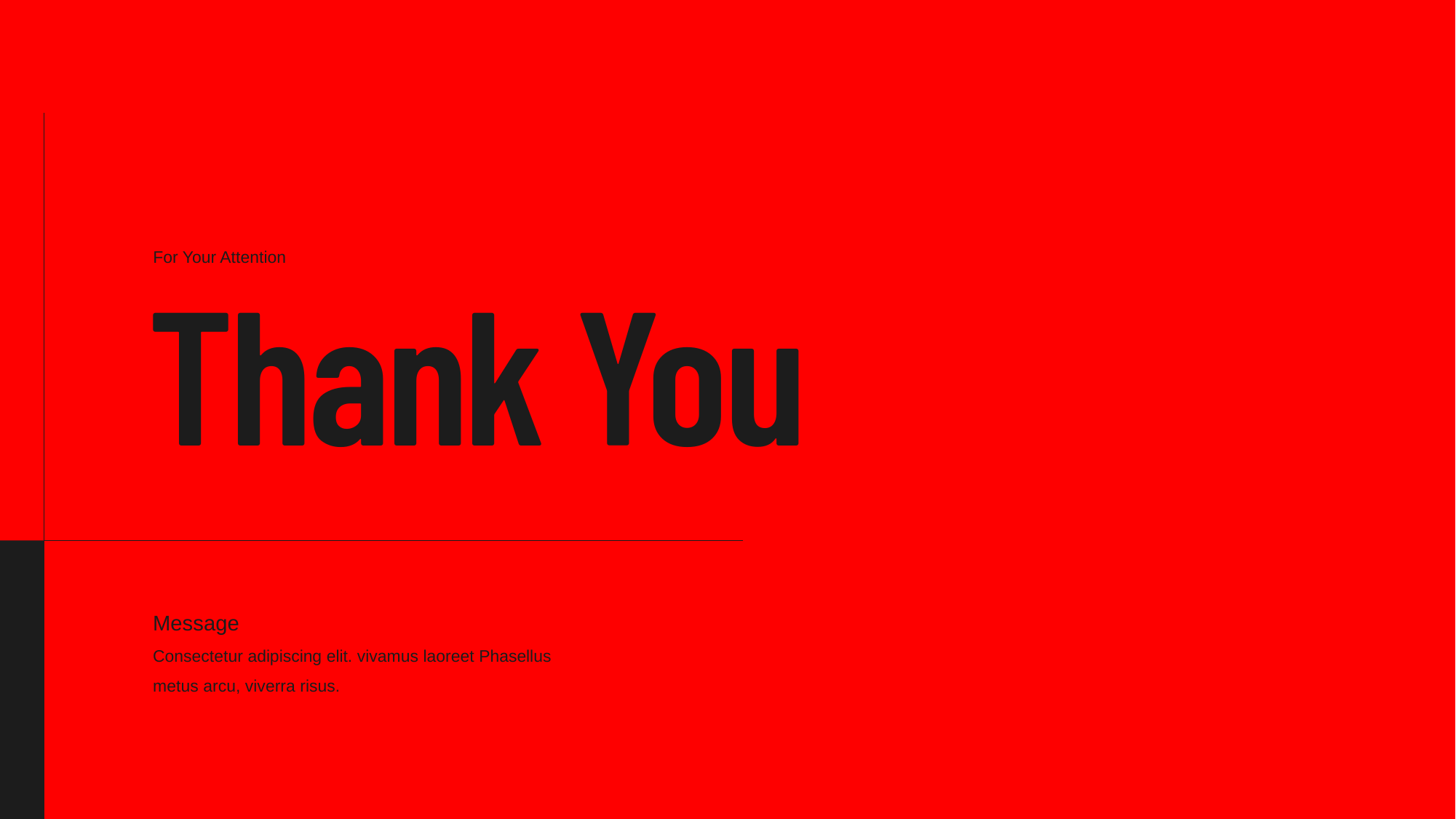

For Your Attention
Thank You
Message
Consectetur adipiscing elit. vivamus laoreet Phasellus metus arcu, viverra risus.